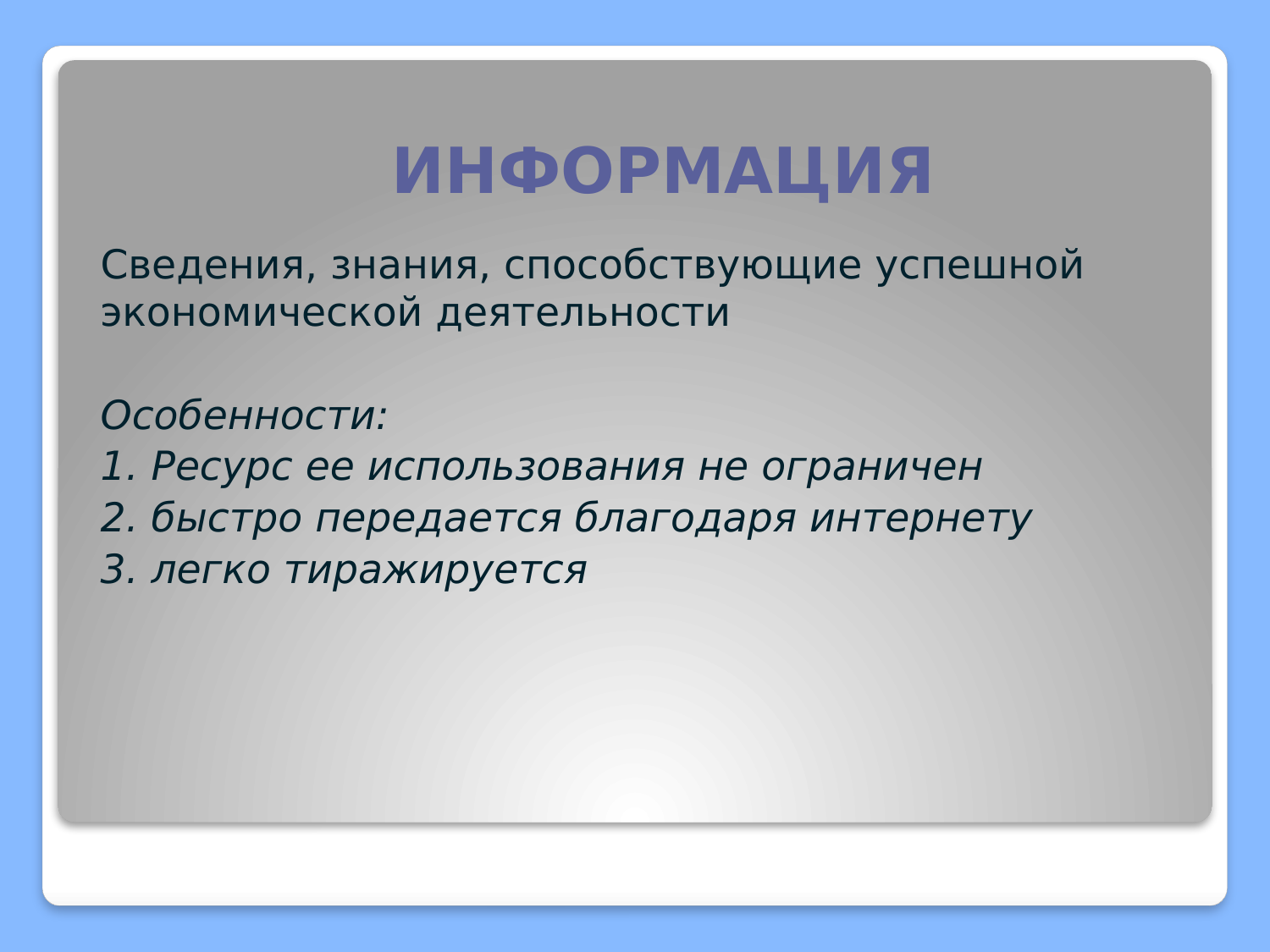

# ИНФОРМАЦИЯ
Сведения, знания, способствующие успешной экономической деятельности

Особенности:
1. Ресурс ее использования не ограничен
2. быстро передается благодаря интернету
3. легко тиражируется